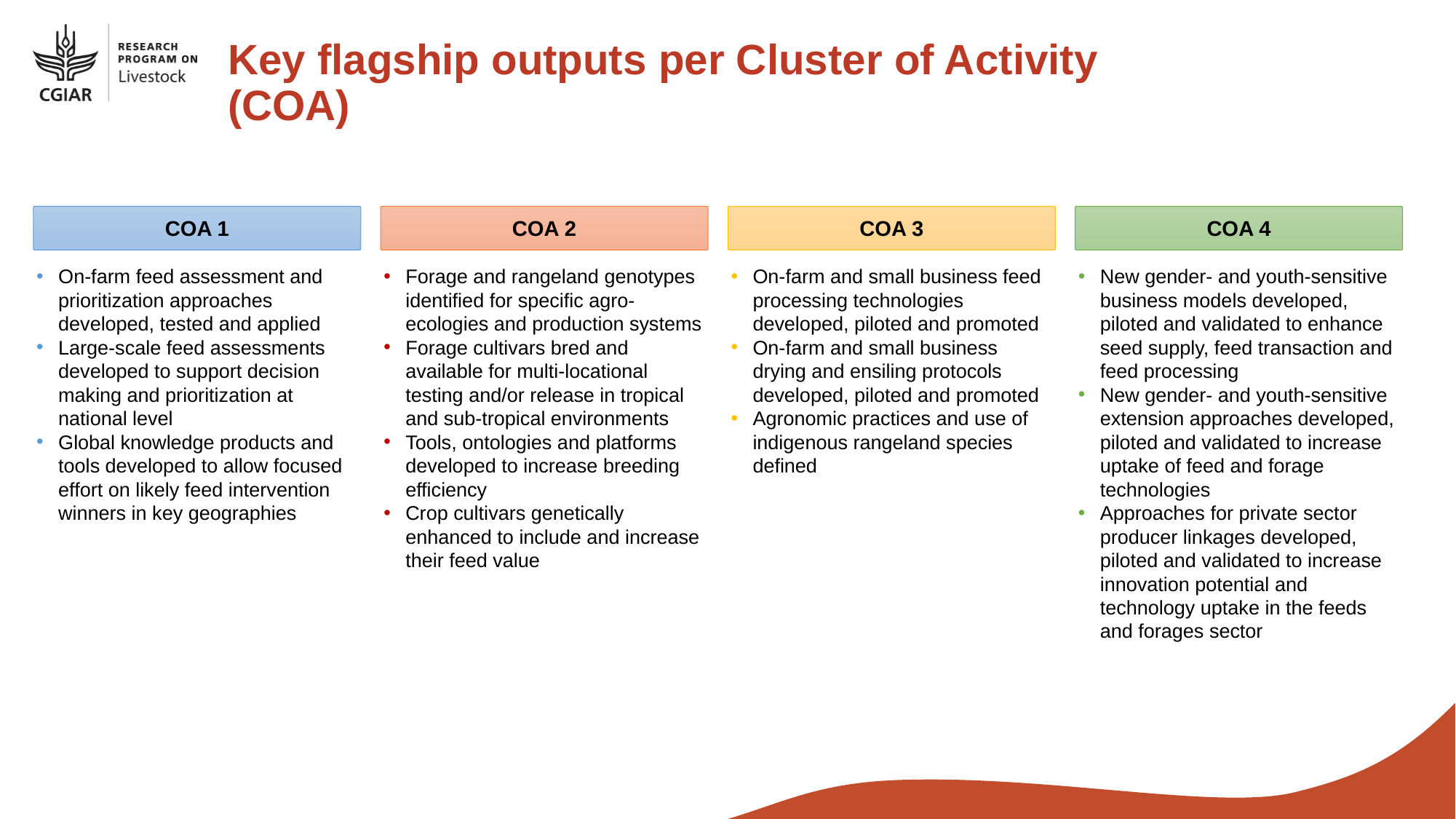

Key flagship outputs per Cluster of Activity (COA)
COA 1
COA 2
COA 3
COA 4
On-farm feed assessment and prioritization approaches developed, tested and applied
Large-scale feed assessments developed to support decision making and prioritization at national level
Global knowledge products and tools developed to allow focused effort on likely feed intervention winners in key geographies
Forage and rangeland genotypes identified for specific agro-ecologies and production systems
Forage cultivars bred and available for multi-locational testing and/or release in tropical and sub-tropical environments
Tools, ontologies and platforms developed to increase breeding efficiency
Crop cultivars genetically enhanced to include and increase their feed value
On-farm and small business feed processing technologies developed, piloted and promoted
On-farm and small business drying and ensiling protocols developed, piloted and promoted
Agronomic practices and use of indigenous rangeland species defined
New gender- and youth-sensitive business models developed, piloted and validated to enhance seed supply, feed transaction and feed processing
New gender- and youth-sensitive extension approaches developed, piloted and validated to increase uptake of feed and forage technologies
Approaches for private sector producer linkages developed, piloted and validated to increase innovation potential and technology uptake in the feeds and forages sector